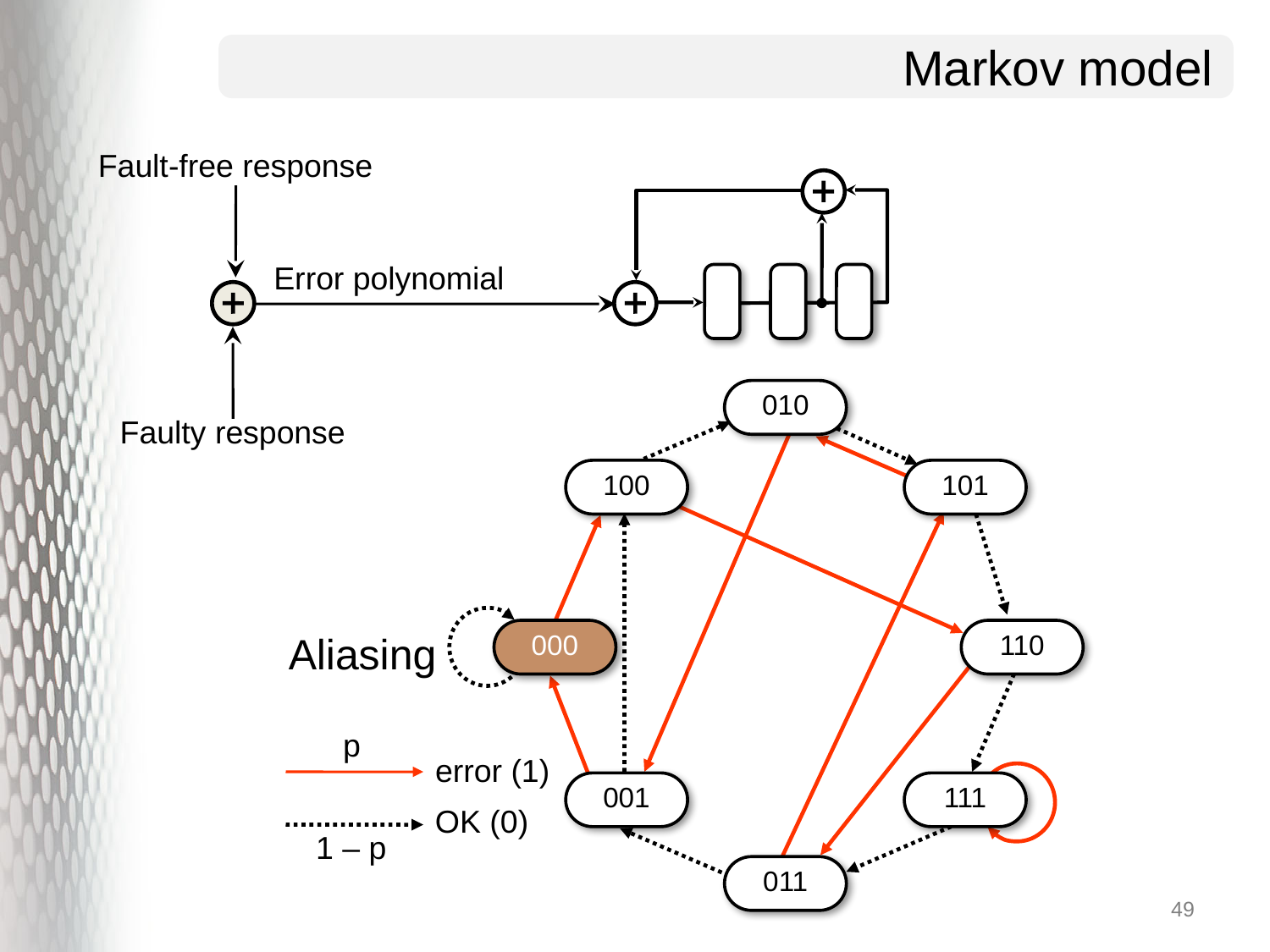

# Markov model
Fault-free response

Error polynomial

010
Faulty response

100
101

000
110
Aliasing

p
error (1)

001
111
OK (0)
1 – p

011